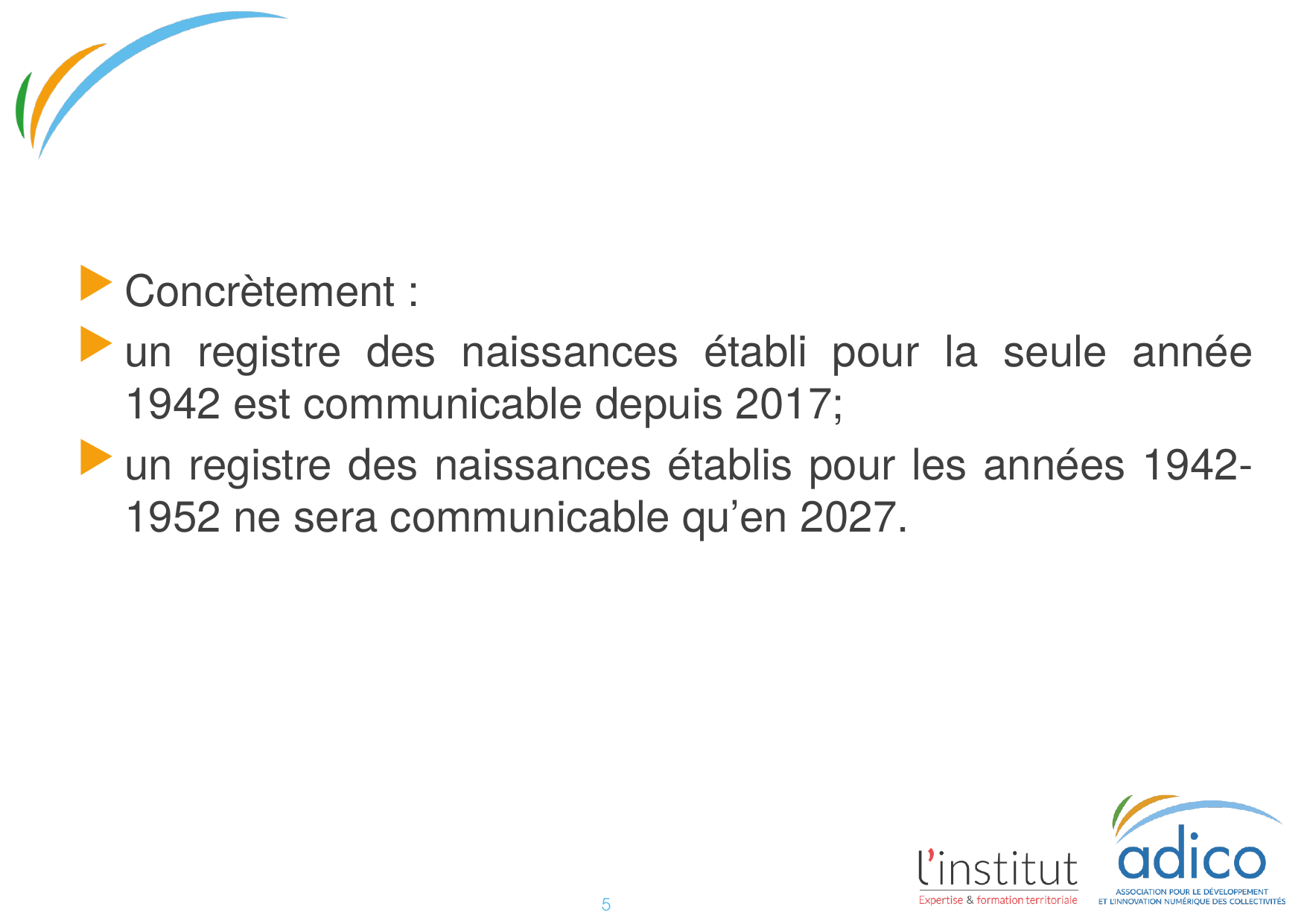

#

Concrètement :
un registre des naissances établi pour la seule année 1942 est communicable depuis 2017;
un registre des naissances établis pour les années 1942-1952 ne sera communicable qu’en 2027.